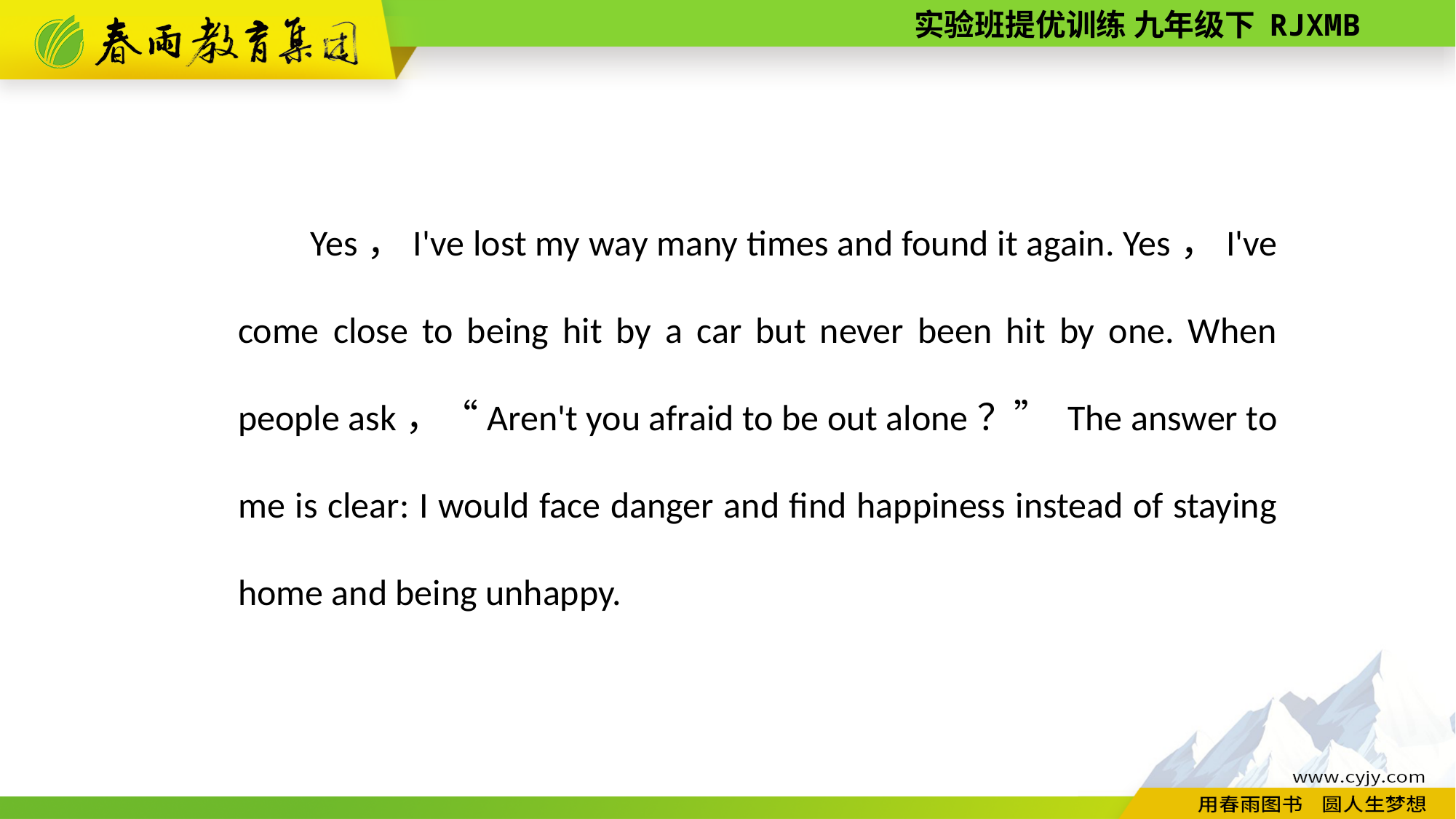

Yes，I've lost my way many times and found it again. Yes，I've come close to being hit by a car but never been hit by one. When people ask，“Aren't you afraid to be out alone？” The answer to me is clear: I would face danger and find happiness instead of staying home and being unhappy.